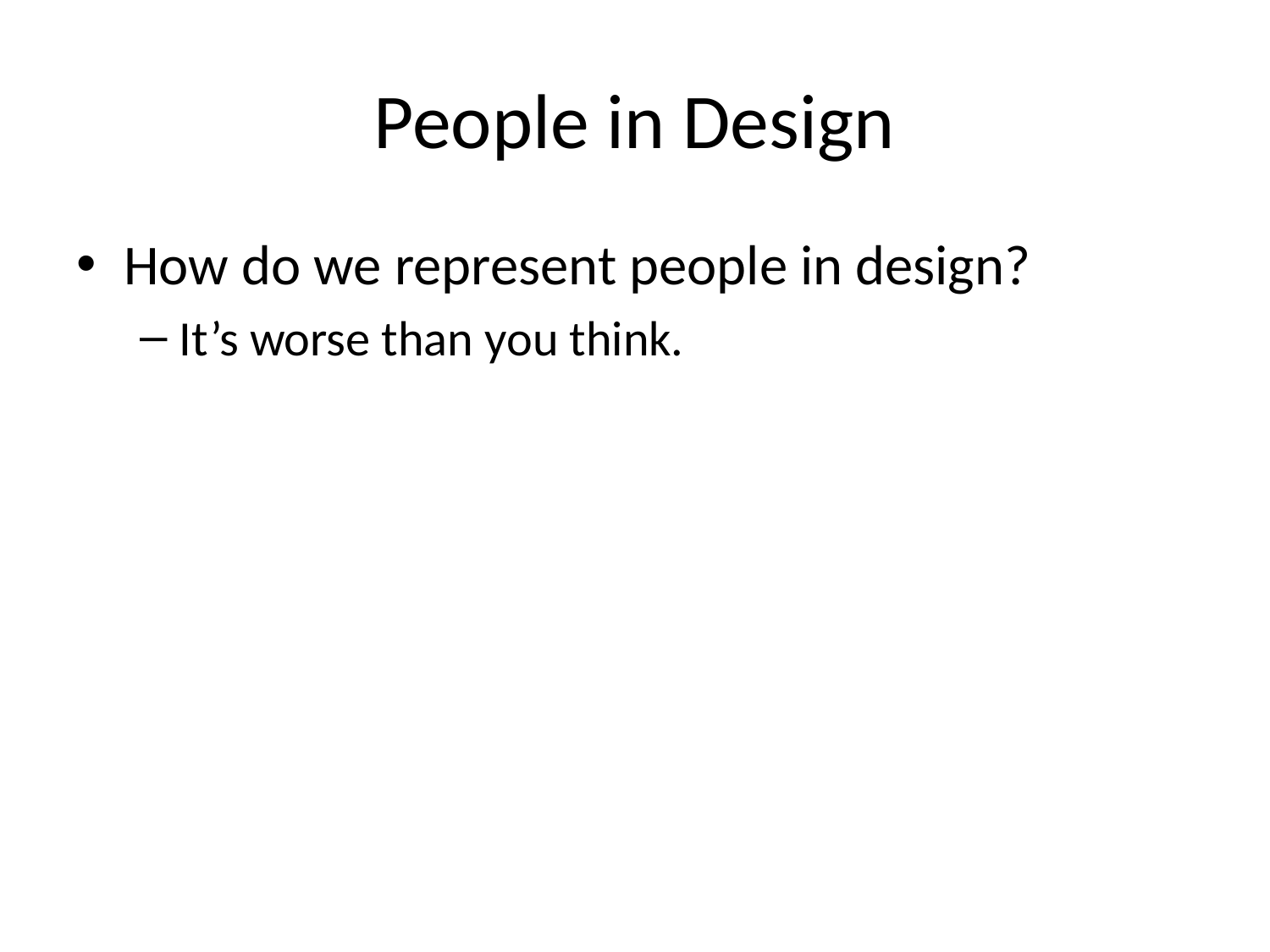

# People in Design
How do we represent people in design?
It’s worse than you think.